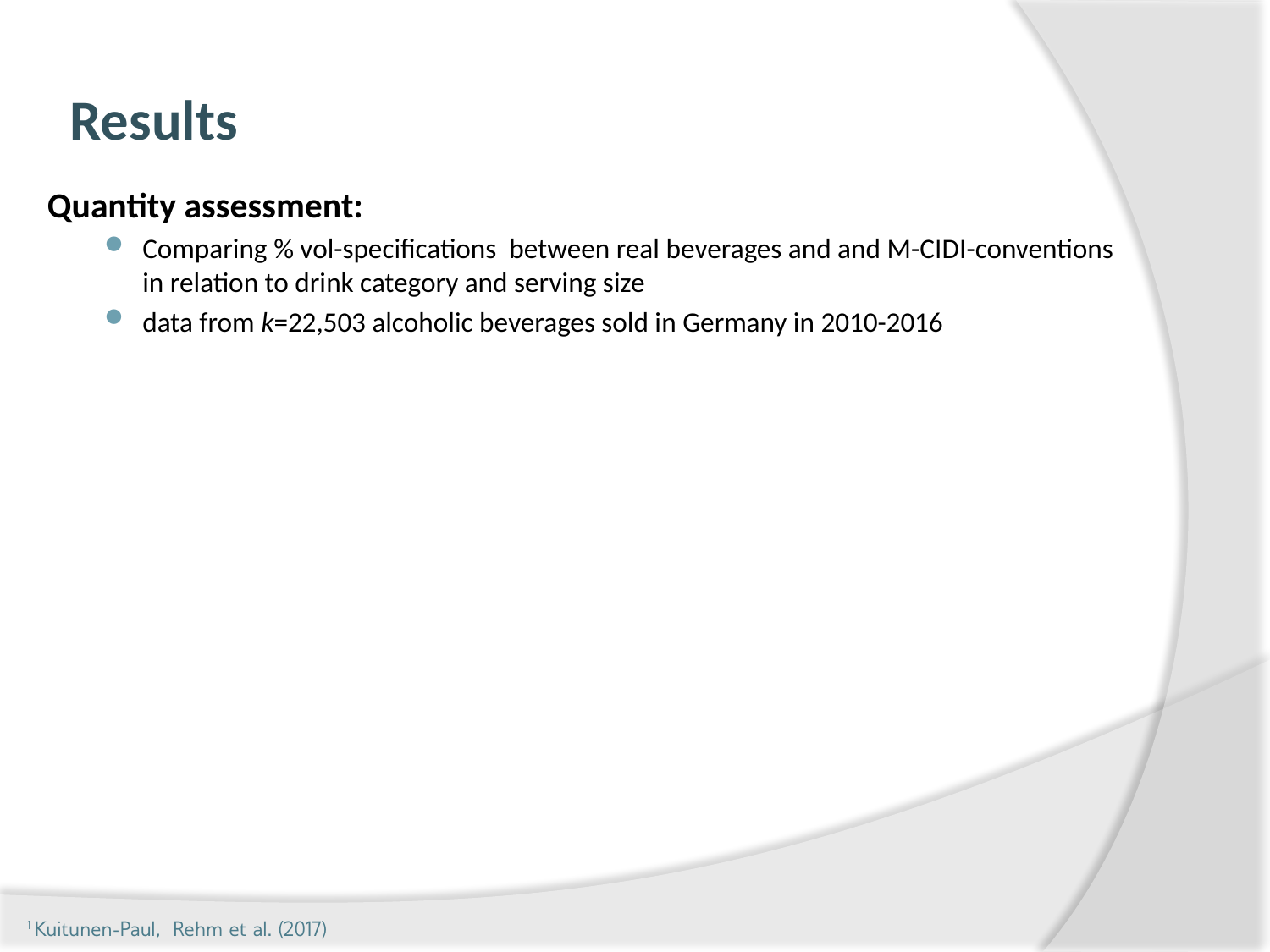

# Results
Quantity assessment:
Comparing % vol-specifications  between real beverages and and M-CIDI-conventions in relation to drink category and serving size
data from k=22,503 alcoholic beverages sold in Germany in 2010-2016
1 Kuitunen-Paul,  Rehm et al. (2017)